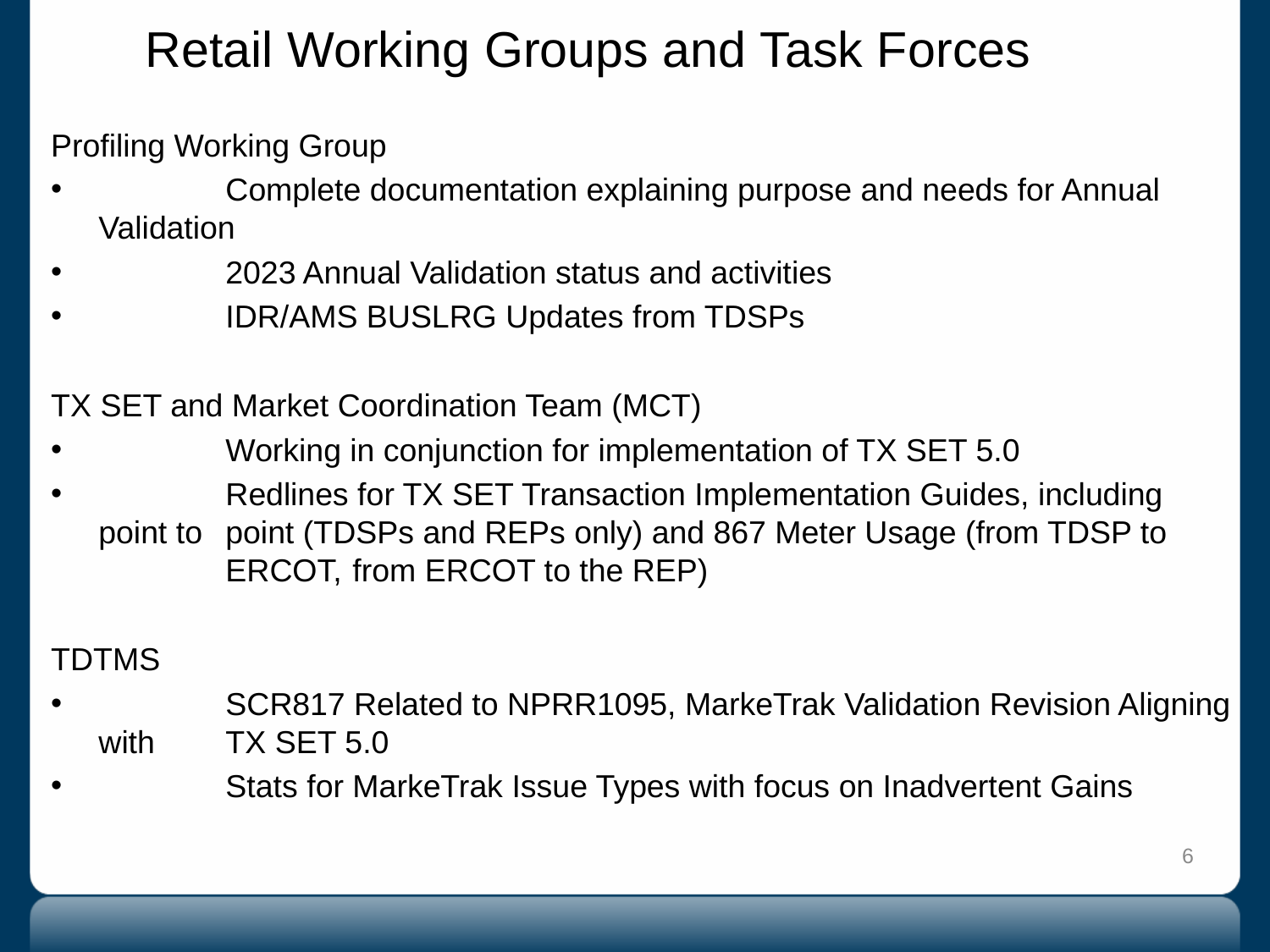

# Retail Working Groups and Task Forces
Profiling Working Group
	Complete documentation explaining purpose and needs for Annual Validation
	2023 Annual Validation status and activities
	IDR/AMS BUSLRG Updates from TDSPs

TX SET and Market Coordination Team (MCT)
	Working in conjunction for implementation of TX SET 5.0
	Redlines for TX SET Transaction Implementation Guides, including point to 	point (TDSPs and REPs only) and 867 Meter Usage (from TDSP to 	ERCOT, 	from ERCOT to the REP)

TDTMS
	SCR817 Related to NPRR1095, MarkeTrak Validation Revision Aligning with 	TX SET 5.0
	Stats for MarkeTrak Issue Types with focus on Inadvertent Gains

6